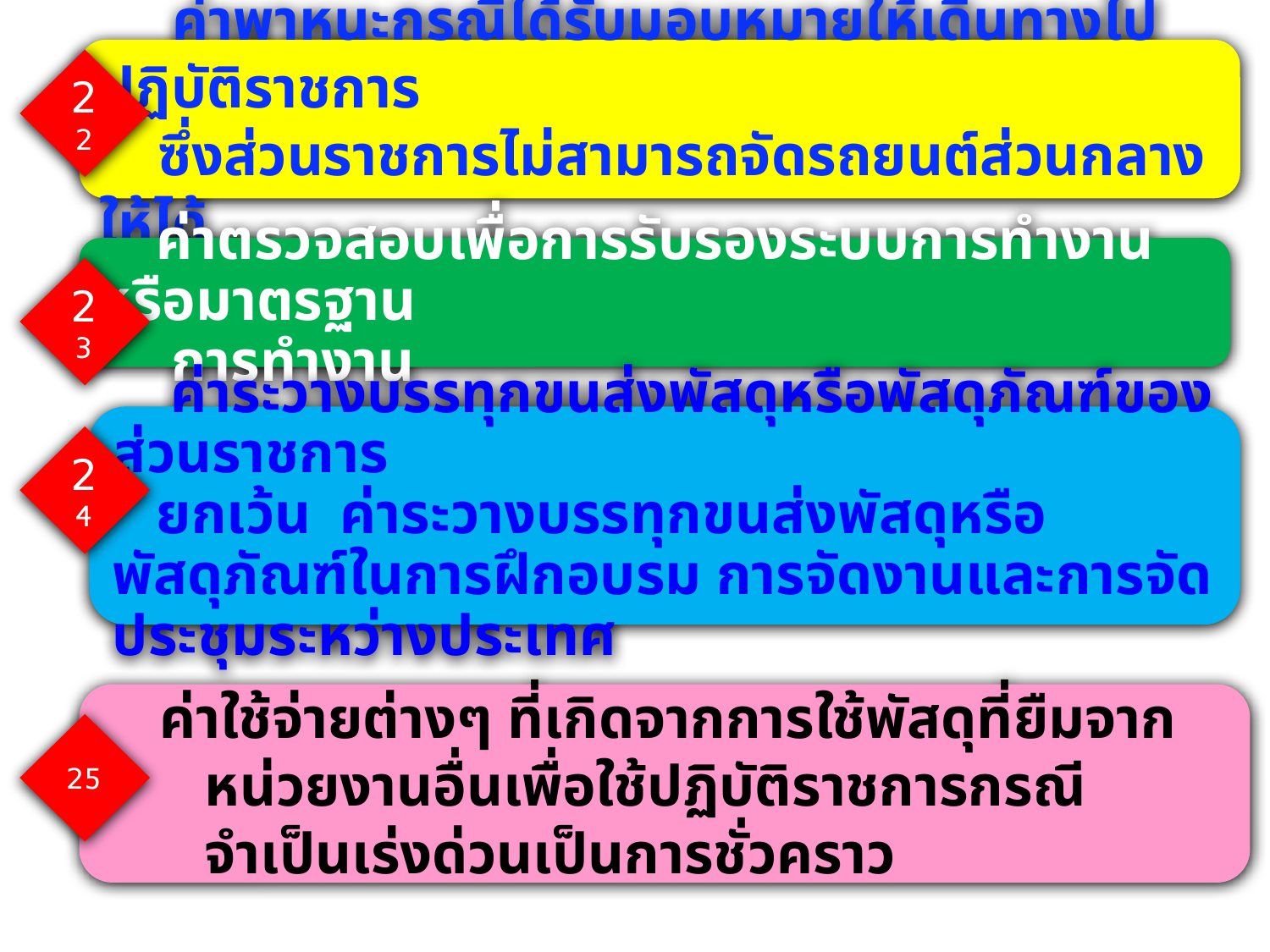

ค่าพาหนะกรณีได้รับมอบหมายให้เดินทางไปปฏิบัติราชการ
    ซึ่งส่วนราชการไม่สามารถจัดรถยนต์ส่วนกลางให้ได้
22
    ค่าตรวจสอบเพื่อการรับรองระบบการทำงานหรือมาตรฐาน
     การทำงาน
23
    ค่าระวางบรรทุกขนส่งพัสดุหรือพัสดุภัณฑ์ของส่วนราชการ
   ยกเว้น  ค่าระวางบรรทุกขนส่งพัสดุหรือพัสดุภัณฑ์ในการฝึกอบรม การจัดงานและการจัดประชุมระหว่างประเทศ
24
    ค่าใช้จ่ายต่างๆ ที่เกิดจากการใช้พัสดุที่ยืมจากหน่วยงานอื่นเพื่อใช้ปฏิบัติราชการกรณีจำเป็นเร่งด่วนเป็นการชั่วคราว
25